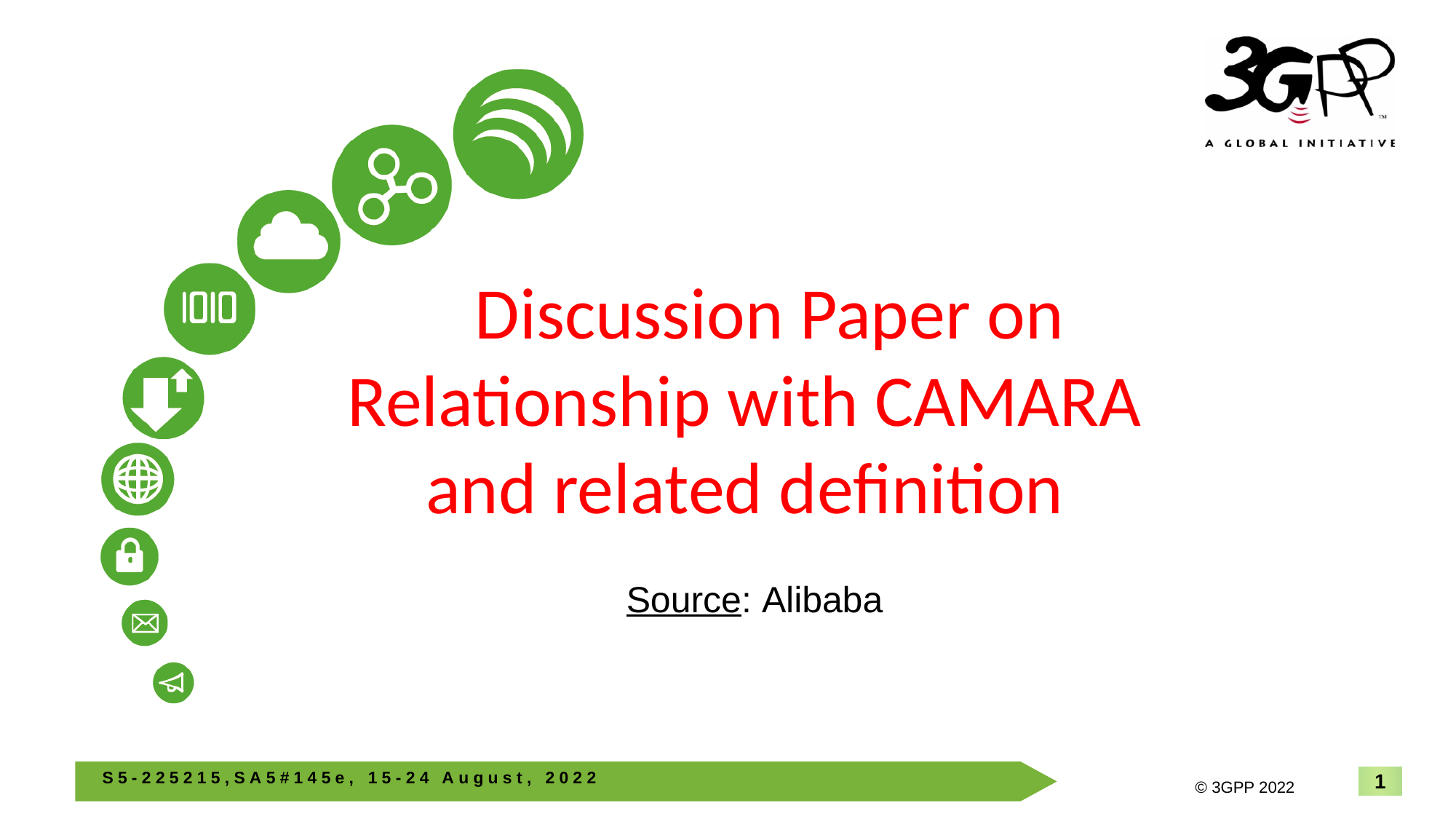

# Discussion Paper on Relationship with CAMARA and related definition
Source: Alibaba